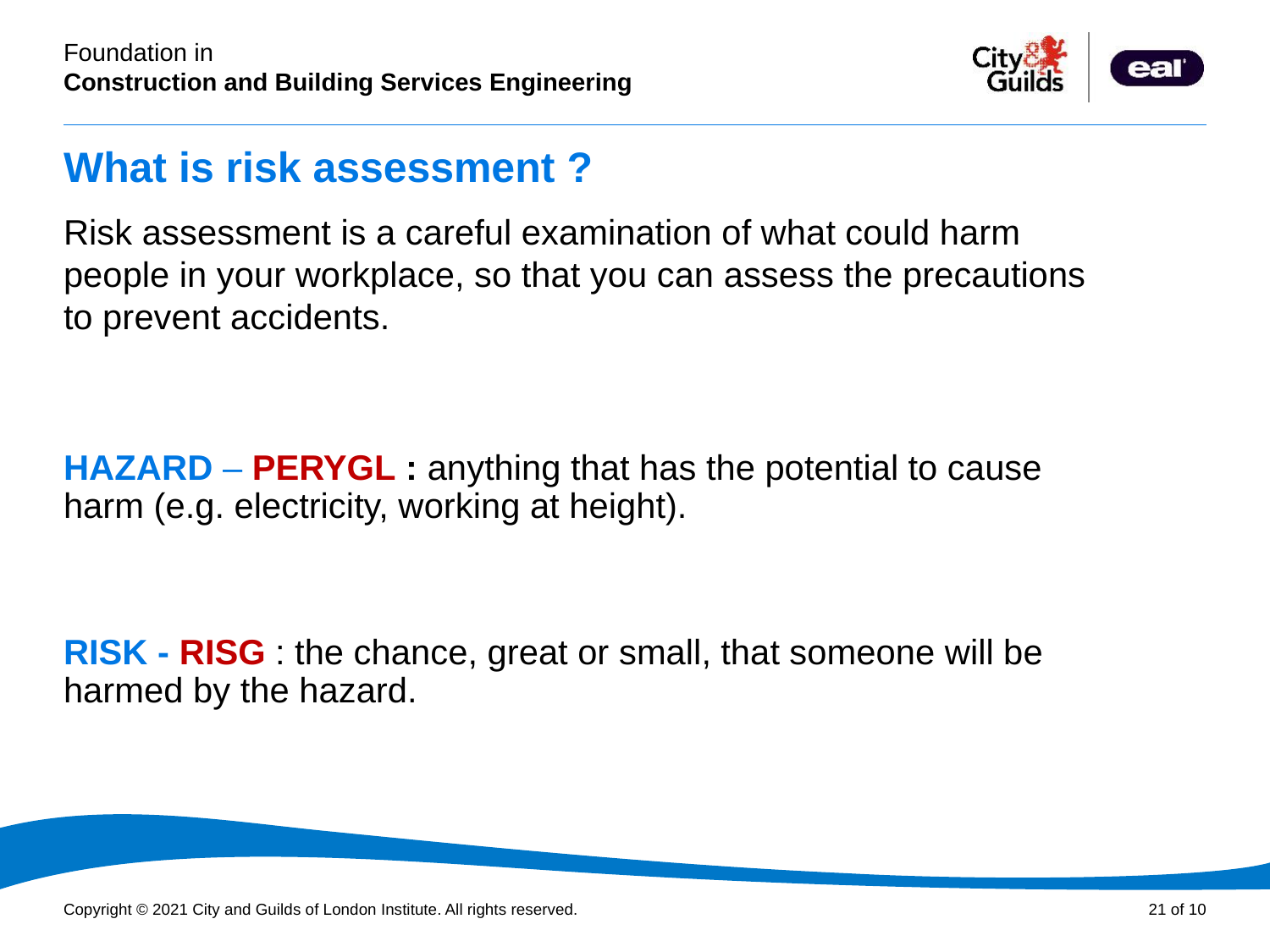

# What is risk assessment ?
Risk assessment is a careful examination of what could harm people in your workplace, so that you can assess the precautions to prevent accidents.

HAZARD – PERYGL : anything that has the potential to cause harm (e.g. electricity, working at height).

RISK - RISG : the chance, great or small, that someone will be harmed by the hazard.